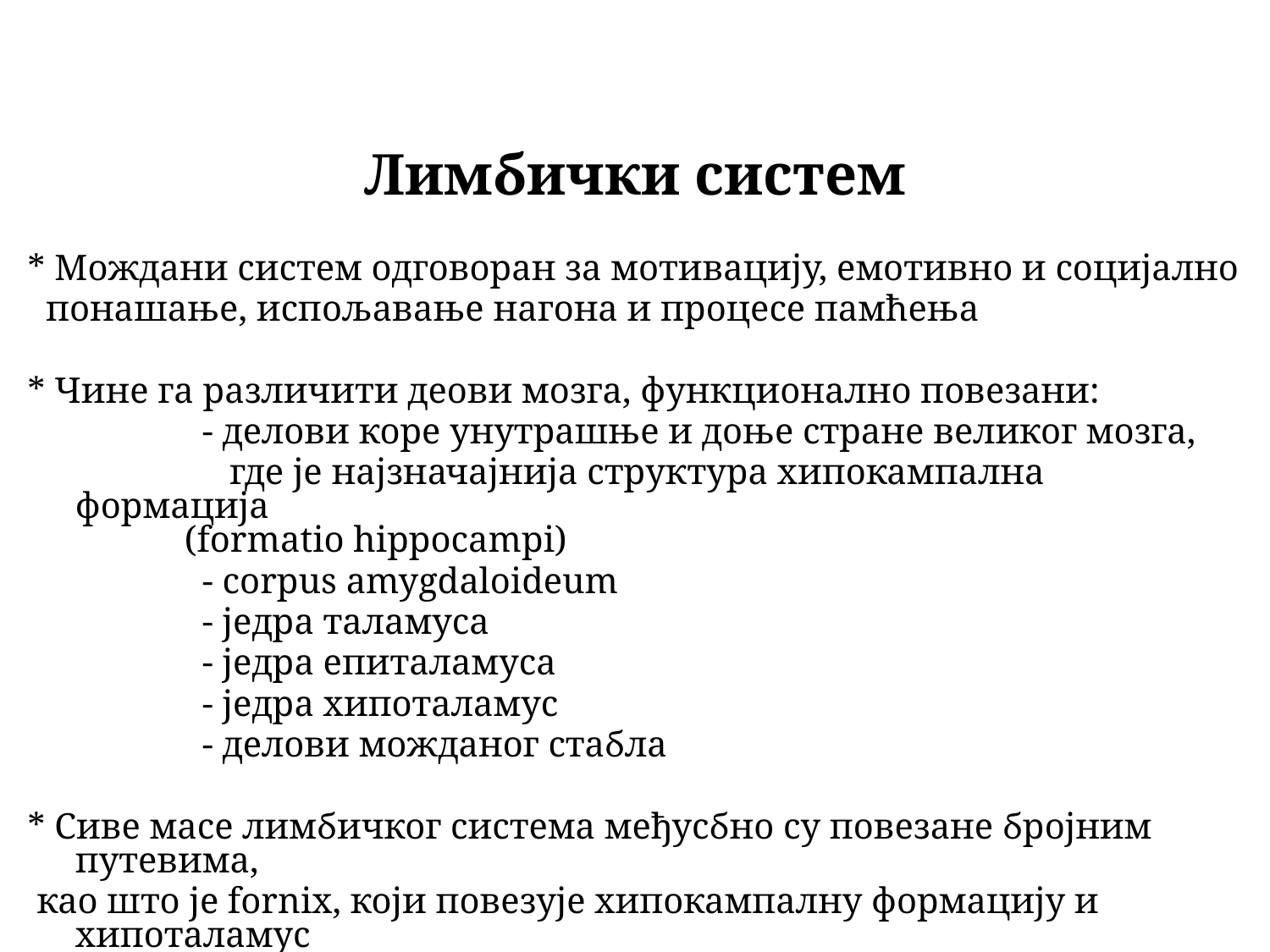

Лимбички систем

* Мождани систем одговоран за мотивацију, емотивно и социјално
  понашање, испољавање нагона и процесе памћења

* Чине га различити деови мозга, функционално повезани:
		- делови коре унутрашње и доње стране великог мозга,
		   где је најзначајнија структура хипокампална формација
            (formatio hippocampi)
		- corpus amygdaloideum
		- једра таламуса
		- једра епиталамуса
		- једра хипоталамус
		- делови можданог стабла

* Сиве масе лимбичког система међусбно су повезане бројним путевима,
 као што је fornix, који повезује хипокампалну формацију и хипоталамус